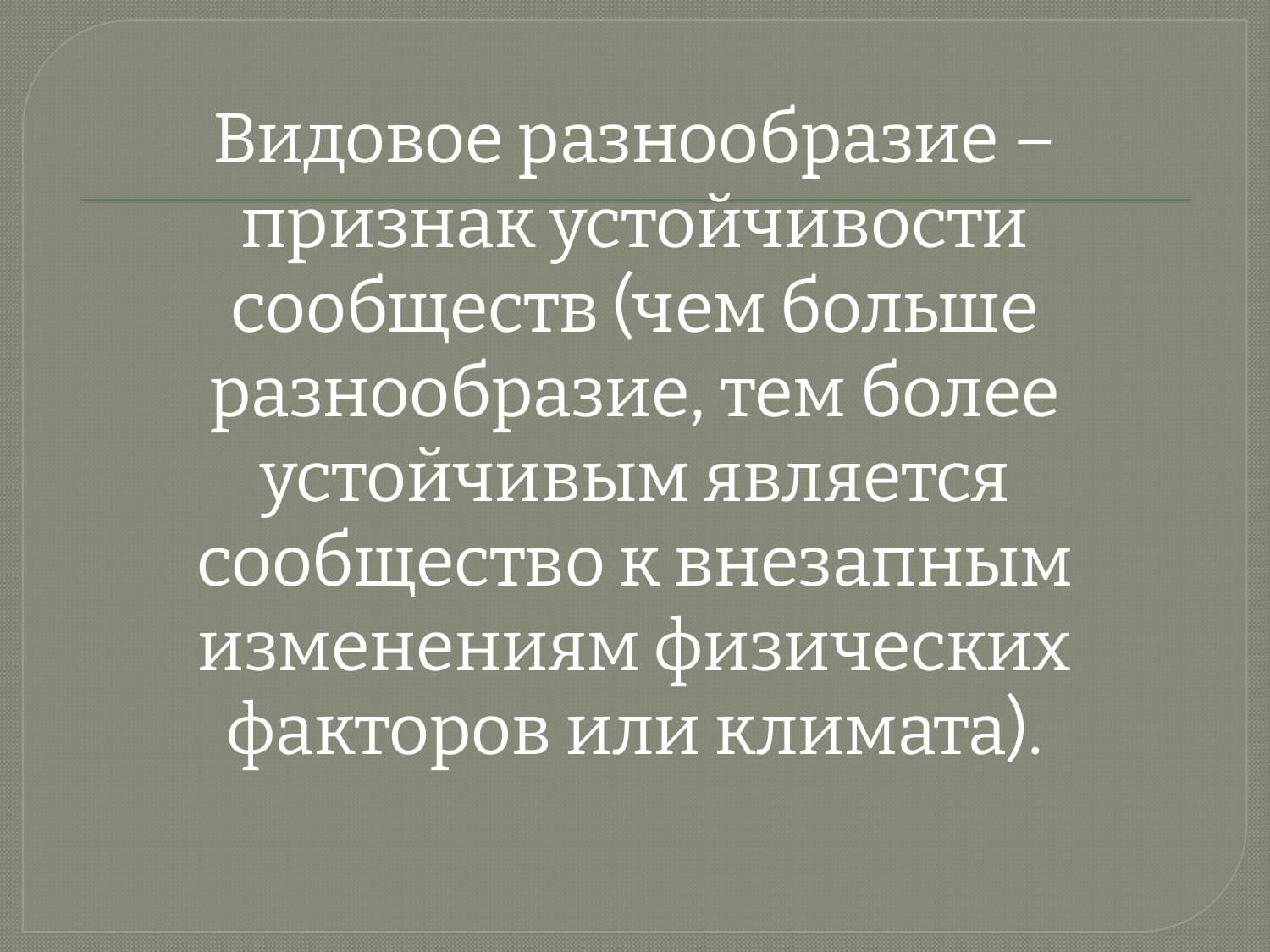

#
Видовое разнообразие – признак устойчивости сообществ (чем больше разнообразие, тем более устойчивым является сообщество к внезапным изменениям физических факторов или климата).